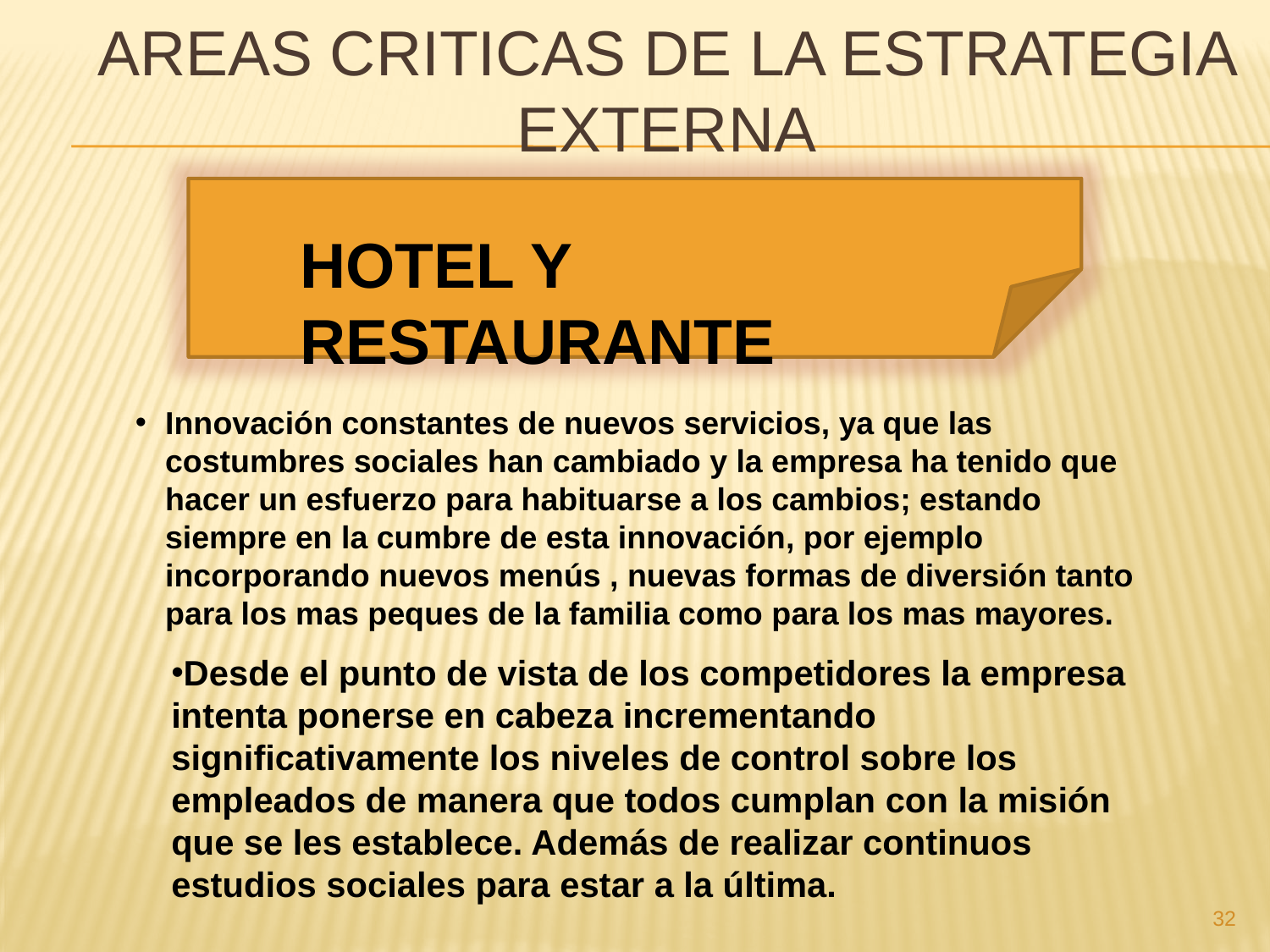

# AREAS CRITICAS DE LA ESTRATEGIA EXTERNA

HOTEL Y RESTAURANTE
Innovación constantes de nuevos servicios, ya que las costumbres sociales han cambiado y la empresa ha tenido que hacer un esfuerzo para habituarse a los cambios; estando siempre en la cumbre de esta innovación, por ejemplo incorporando nuevos menús , nuevas formas de diversión tanto para los mas peques de la familia como para los mas mayores.
Desde el punto de vista de los competidores la empresa intenta ponerse en cabeza incrementando significativamente los niveles de control sobre los empleados de manera que todos cumplan con la misión que se les establece. Además de realizar continuos estudios sociales para estar a la última.
32